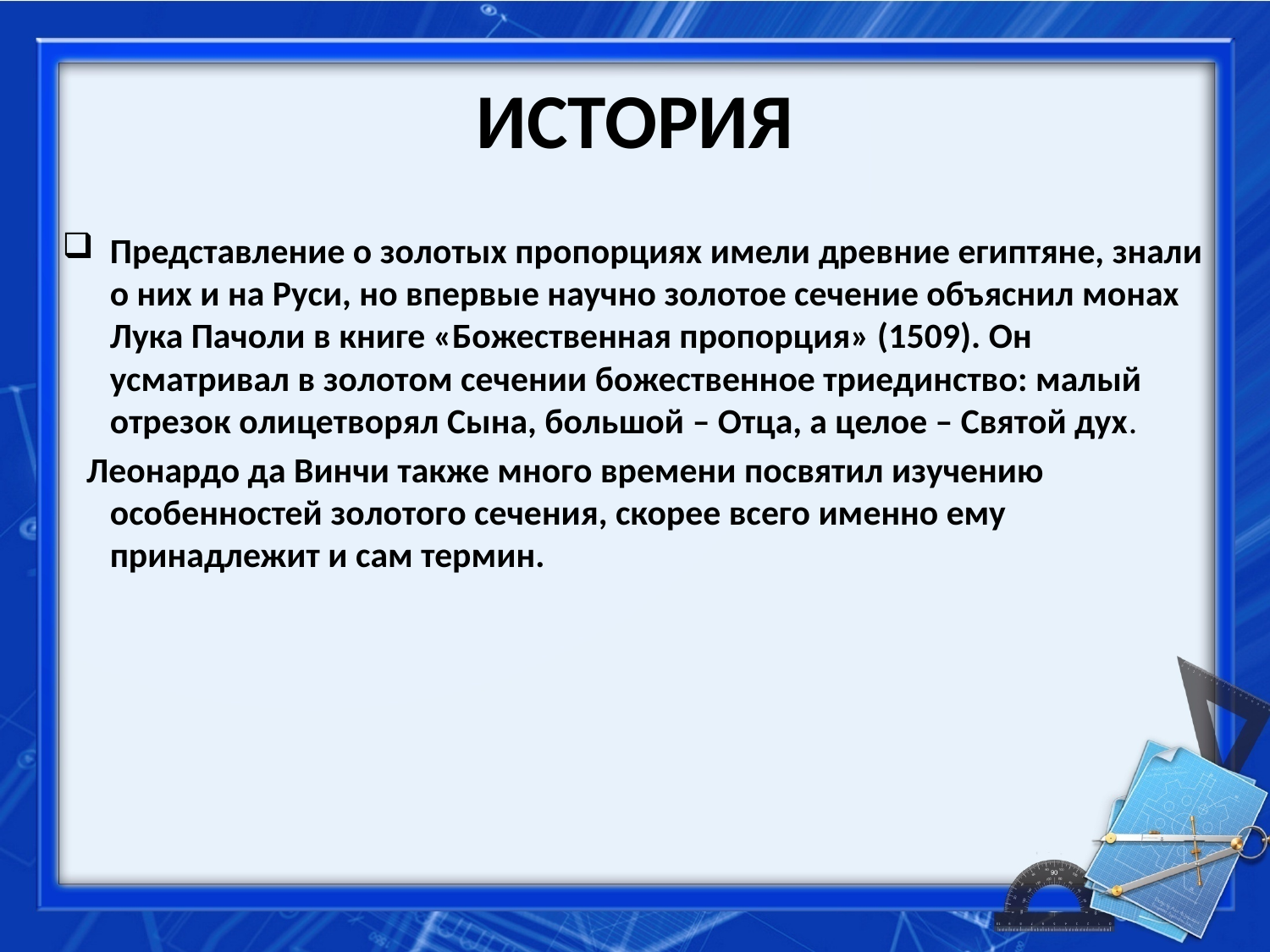

# ИСТОРИЯ

Представление о золотых пропорциях имели древние египтяне, знали о них и на Руси, но впервые научно золотое сечение объяснил монах Лука Пачоли в книге «Божественная пропорция» (1509). Он усматривал в золотом сечении божественное триединство: малый отрезок олицетворял Сына, большой – Отца, а целое – Святой дух.
   Леонардо да Винчи также много времени посвятил изучению особенностей золотого сечения, скорее всего именно ему принадлежит и сам термин.